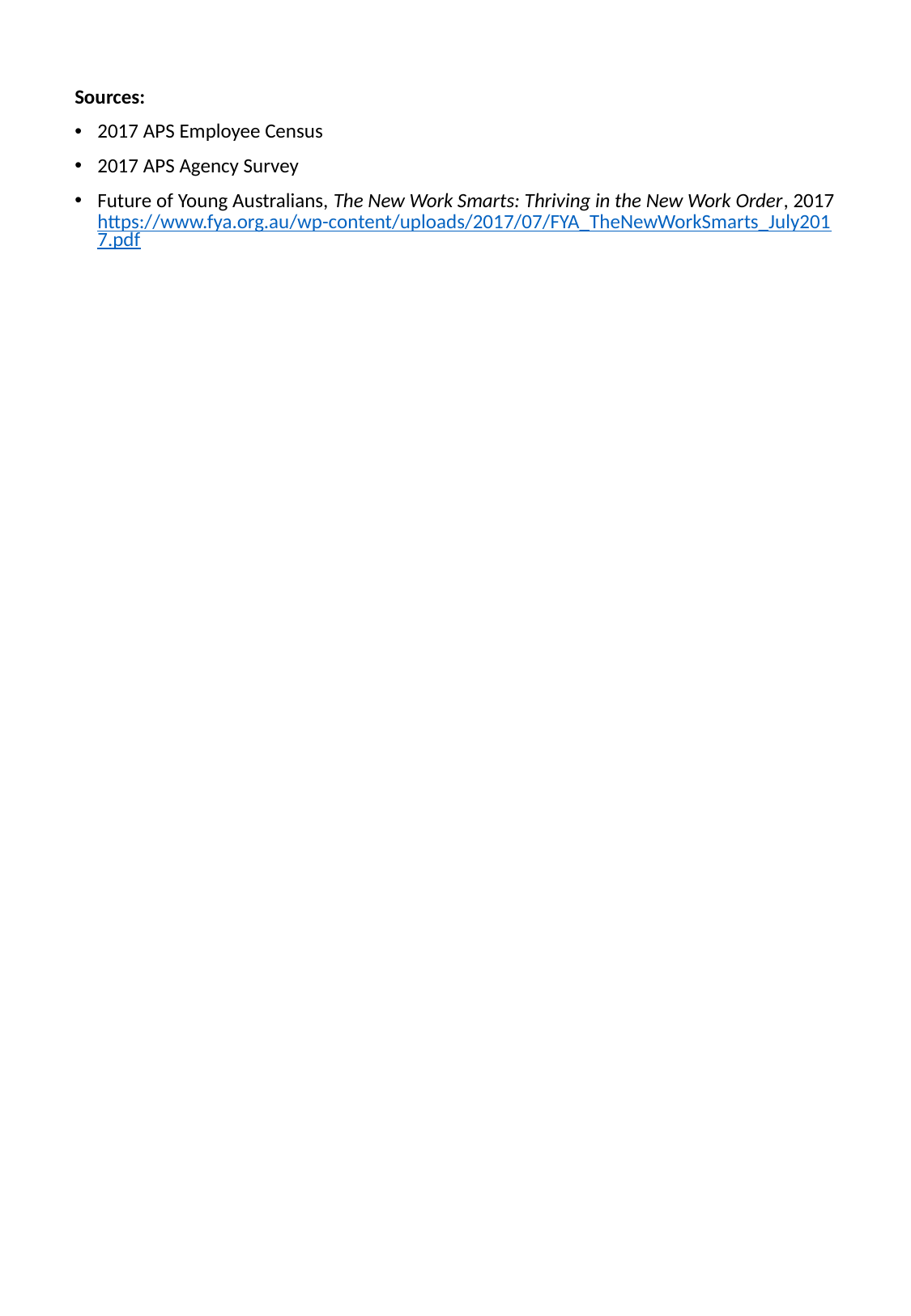

Sources:
2017 APS Employee Census
2017 APS Agency Survey
Future of Young Australians, The New Work Smarts: Thriving in the New Work Order, 2017
https://www.fya.org.au/wp-content/uploads/2017/07/FYA_TheNewWorkSmarts_July2017.pdf